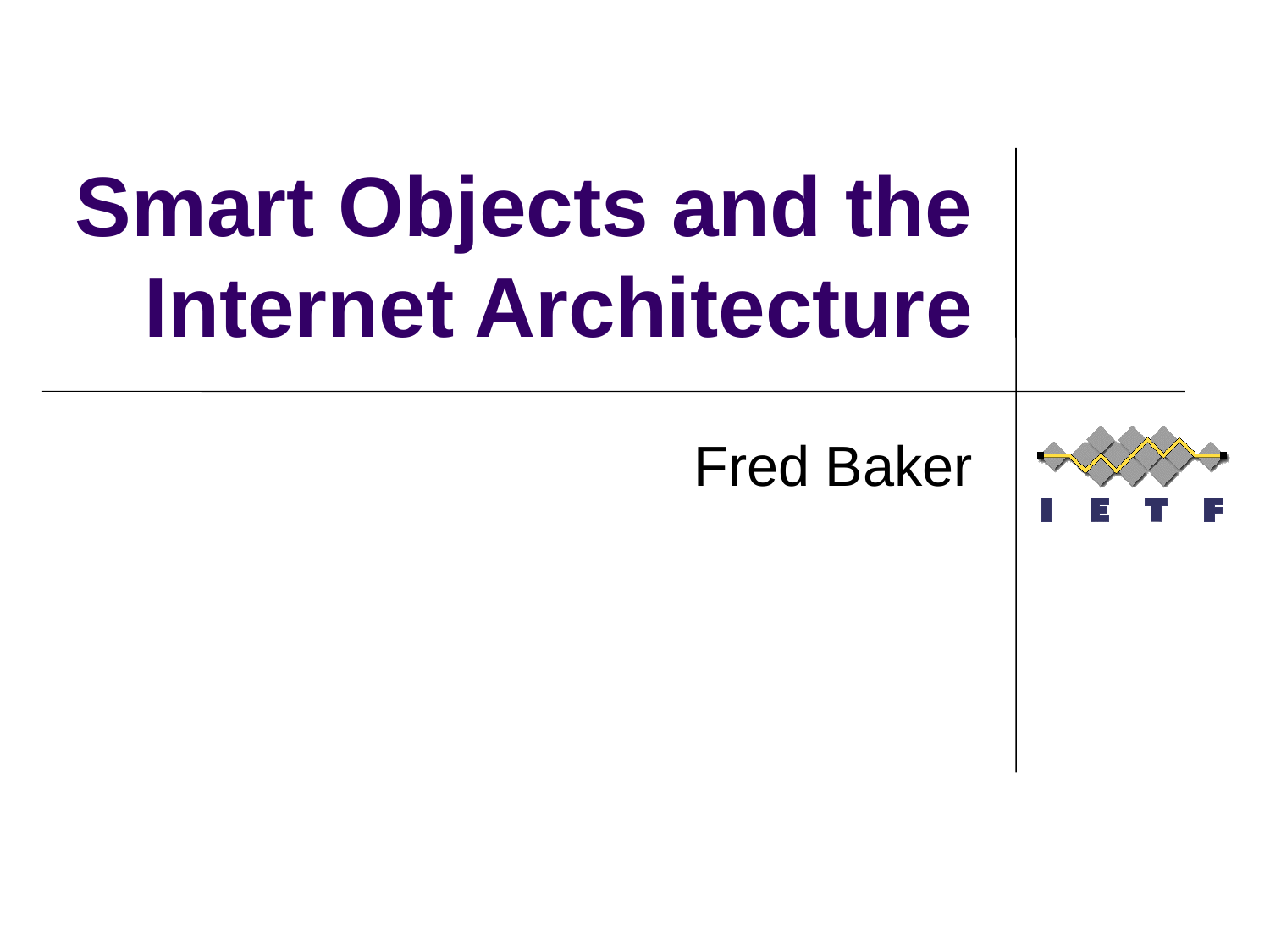

# Smart Objects and the Internet Architecture
Fred Baker